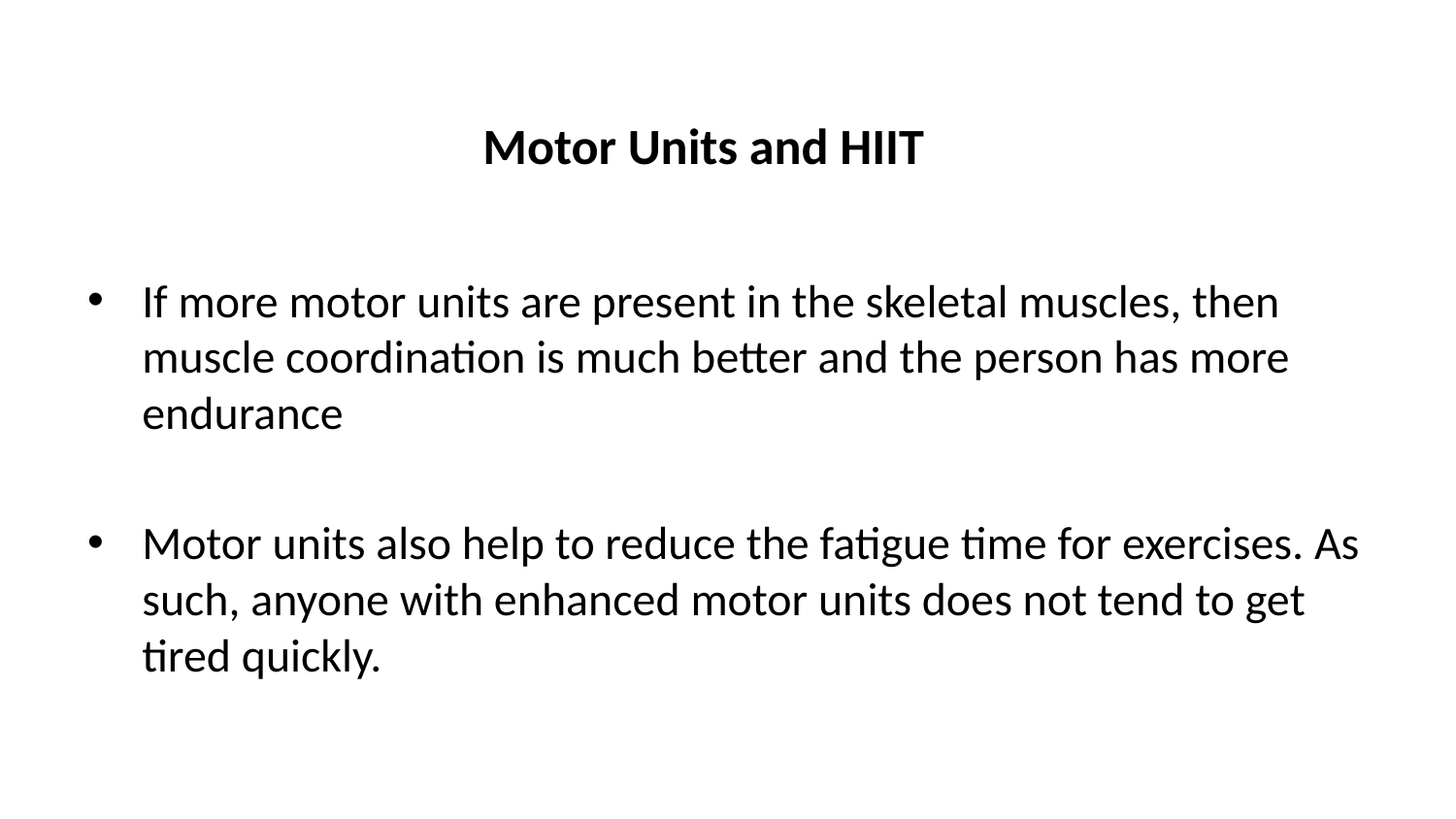

# Motor Units and HIIT
If more motor units are present in the skeletal muscles, then muscle coordination is much better and the person has more endurance

Motor units also help to reduce the fatigue time for exercises. As such, anyone with enhanced motor units does not tend to get tired quickly.